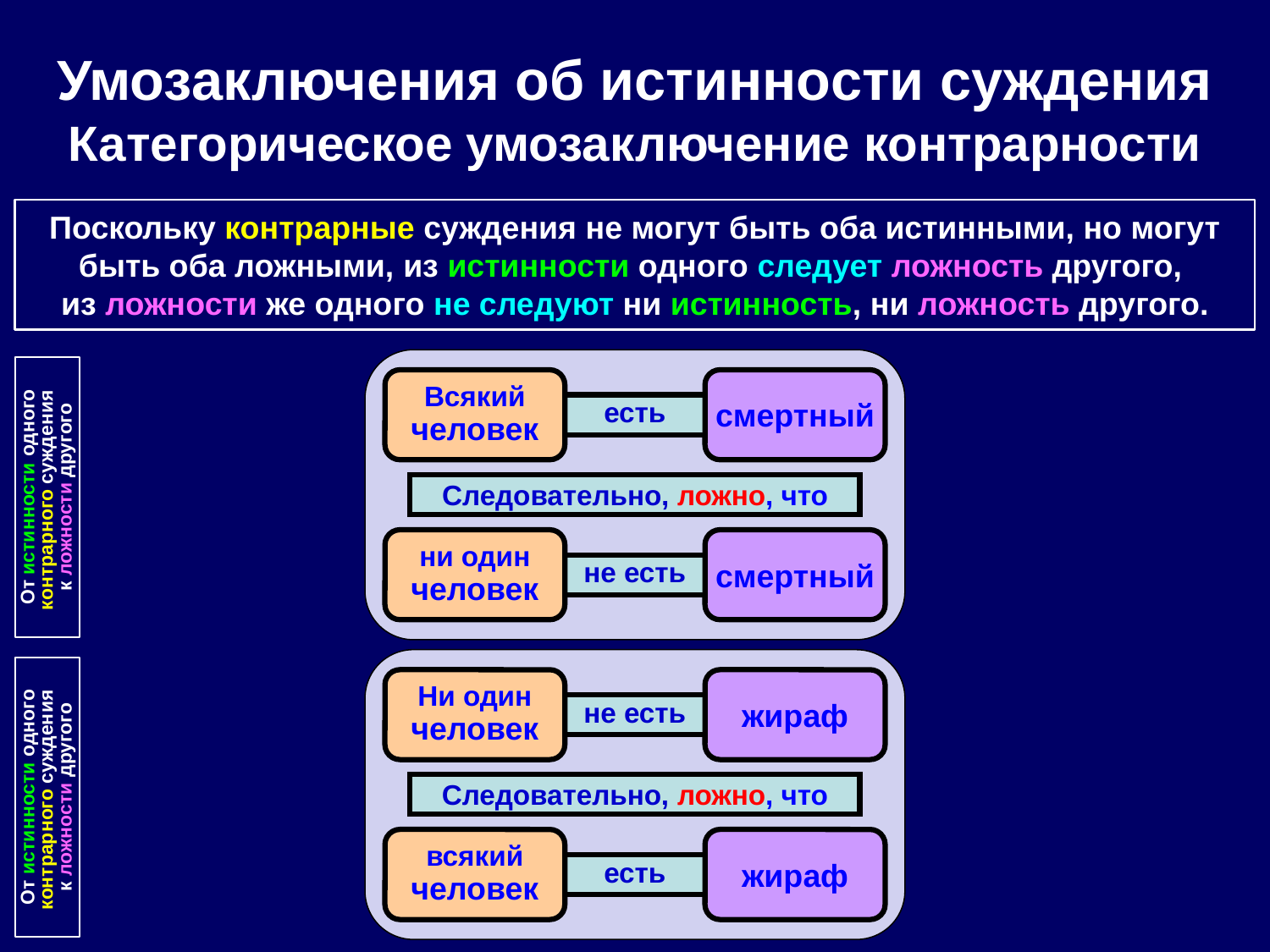

Умозаключения об истинности суждения
Категорическое умозаключение контрарности
Поскольку контрарные суждения не могут быть оба истинными, но могут быть оба ложными, из истинности одного следует ложность другого,
из ложности же одного не следуют ни истинность, ни ложность другого.

Всякий
человек
смертный
есть
От истинности одного контрарного суждения
к ложности другого
Следовательно, ложно, что
ни один
человек
смертный
не есть

Ни один
человек
жираф
не есть
От истинности одного контрарного суждения
к ложности другого
Следовательно, ложно, что
всякий
человек
жираф
есть